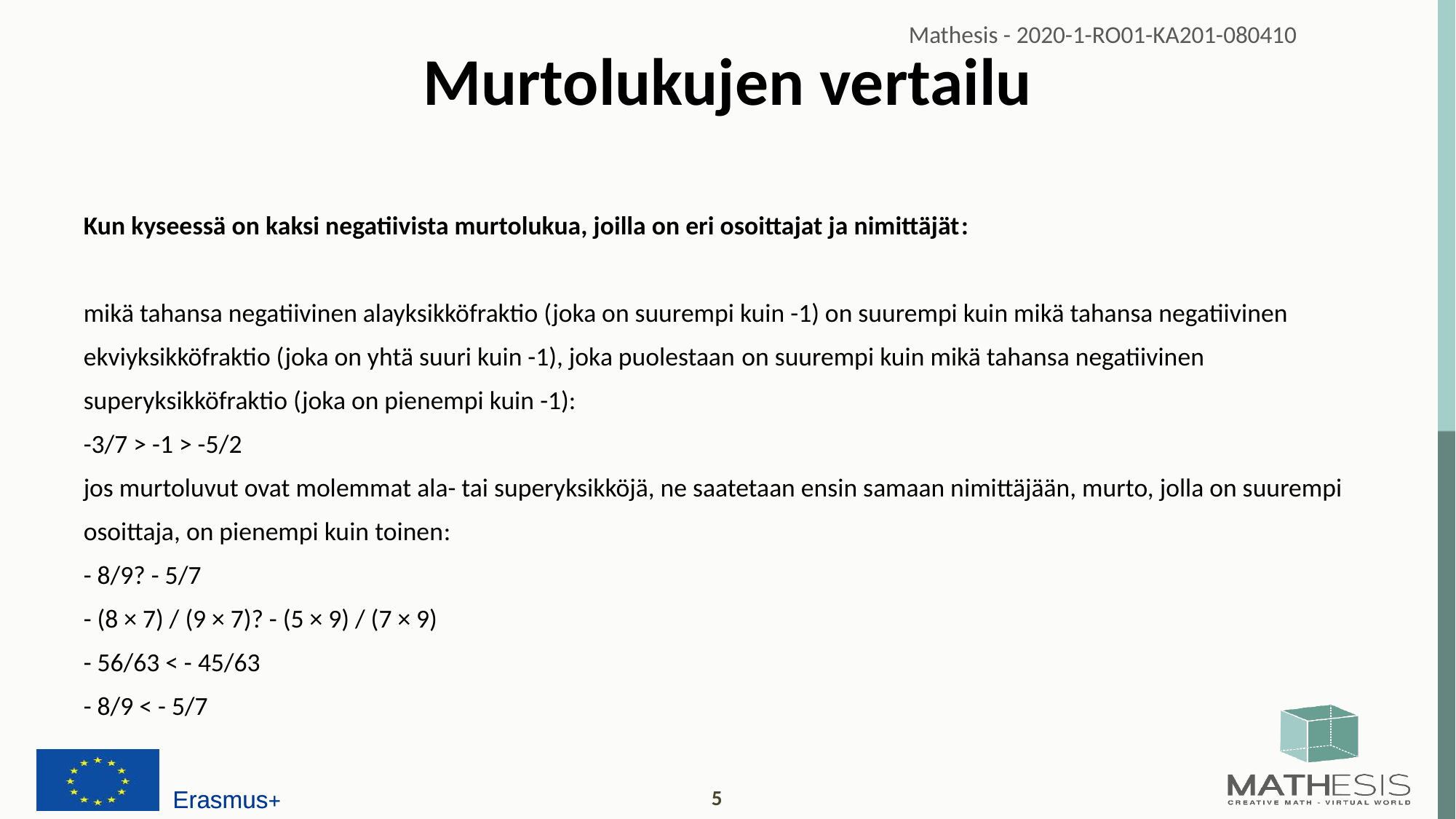

# Murtolukujen vertailu
Kun kyseessä on kaksi negatiivista murtolukua, joilla on eri osoittajat ja nimittäjät:

mikä tahansa negatiivinen alayksikköfraktio (joka on suurempi kuin -1) on suurempi kuin mikä tahansa negatiivinen ekviyksikköfraktio (joka on yhtä suuri kuin -1), joka puolestaan ​​on suurempi kuin mikä tahansa negatiivinen superyksikköfraktio (joka on pienempi kuin -1):
-3/7 > -1 > -5/2
jos murtoluvut ovat molemmat ala- tai superyksikköjä, ne saatetaan ensin samaan nimittäjään, murto, jolla on suurempi osoittaja, on pienempi kuin toinen:
- 8/9? - 5/7
- (8 × 7) / (9 × 7)? - (5 × 9) / (7 × 9)
- 56/63 < - 45/63
- 8/9 < - 5/7